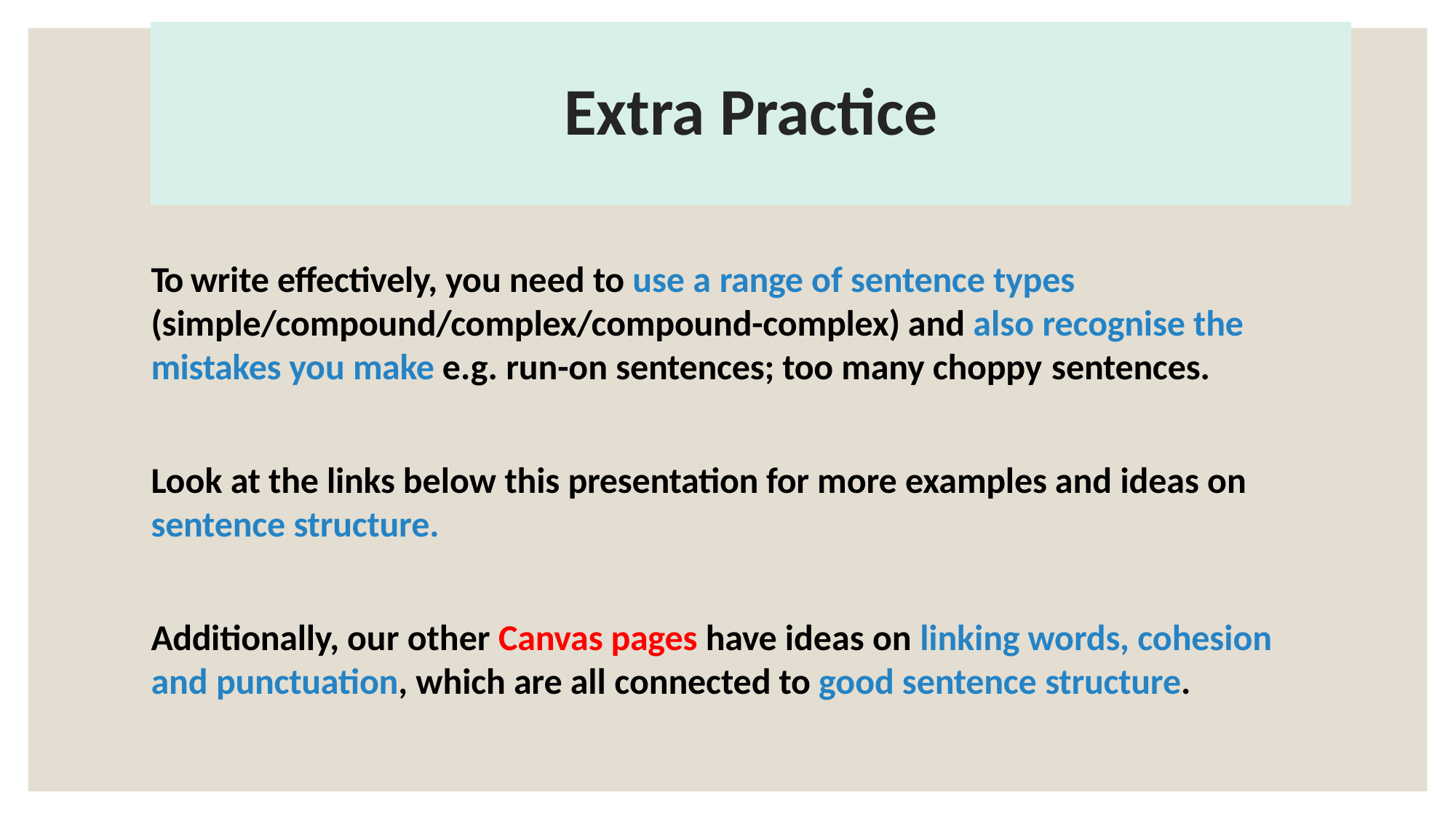

# Extra Practice
To write effectively, you need to use a range of sentence types  (simple/compound/complex/compound-complex) and also recognise the  mistakes you make e.g. run-on sentences; too many choppy sentences.

Look at the links below this presentation for more examples and ideas on  sentence structure.

Additionally, our other Canvas pages have ideas on linking words, cohesion  and punctuation, which are all connected to good sentence structure.